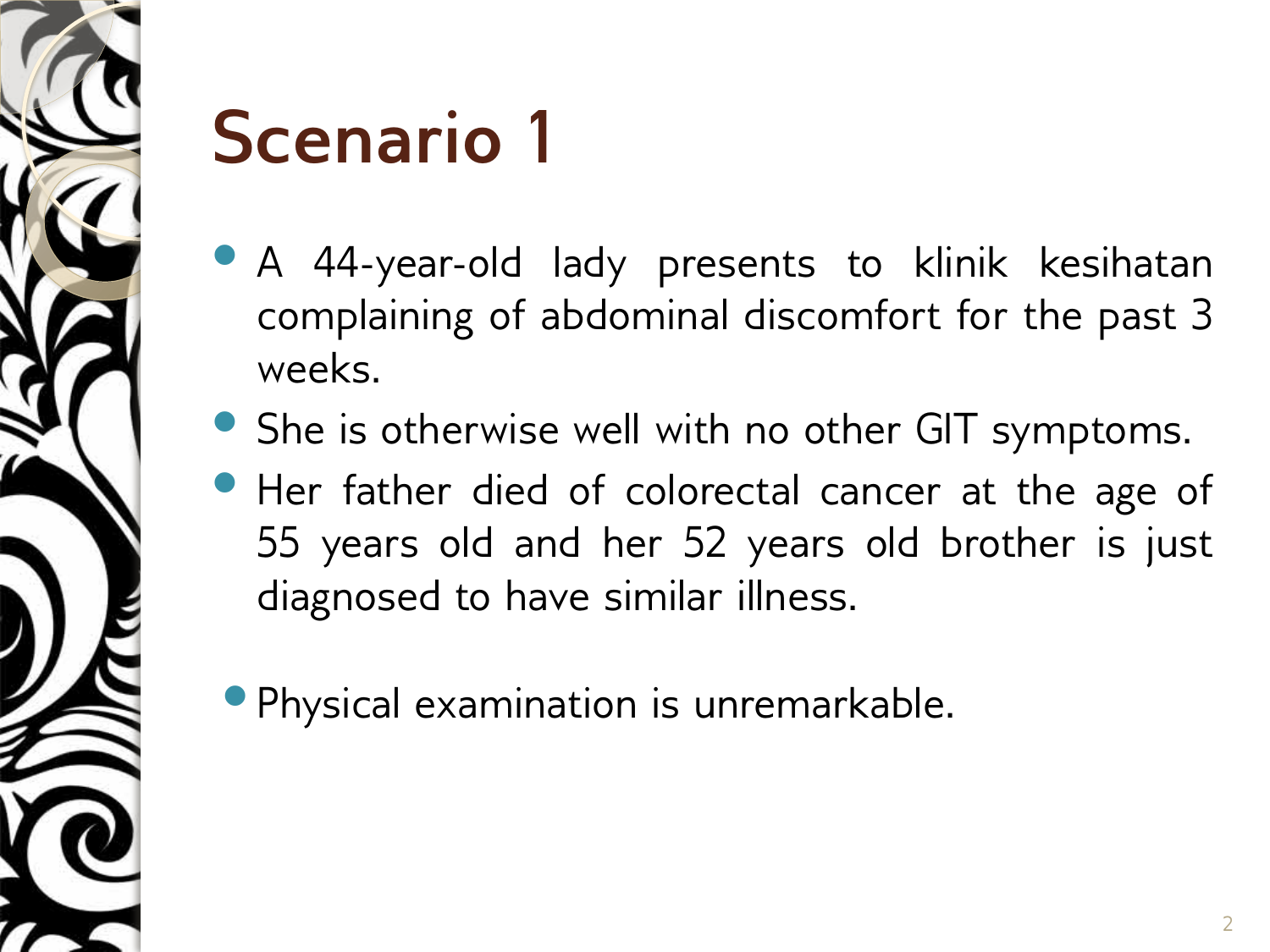

# Scenario 1
A 44-year-old lady presents to klinik kesihatan complaining of abdominal discomfort for the past 3 weeks.
She is otherwise well with no other GIT symptoms.
Her father died of colorectal cancer at the age of 55 years old and her 52 years old brother is just diagnosed to have similar illness.

Physical examination is unremarkable.

2